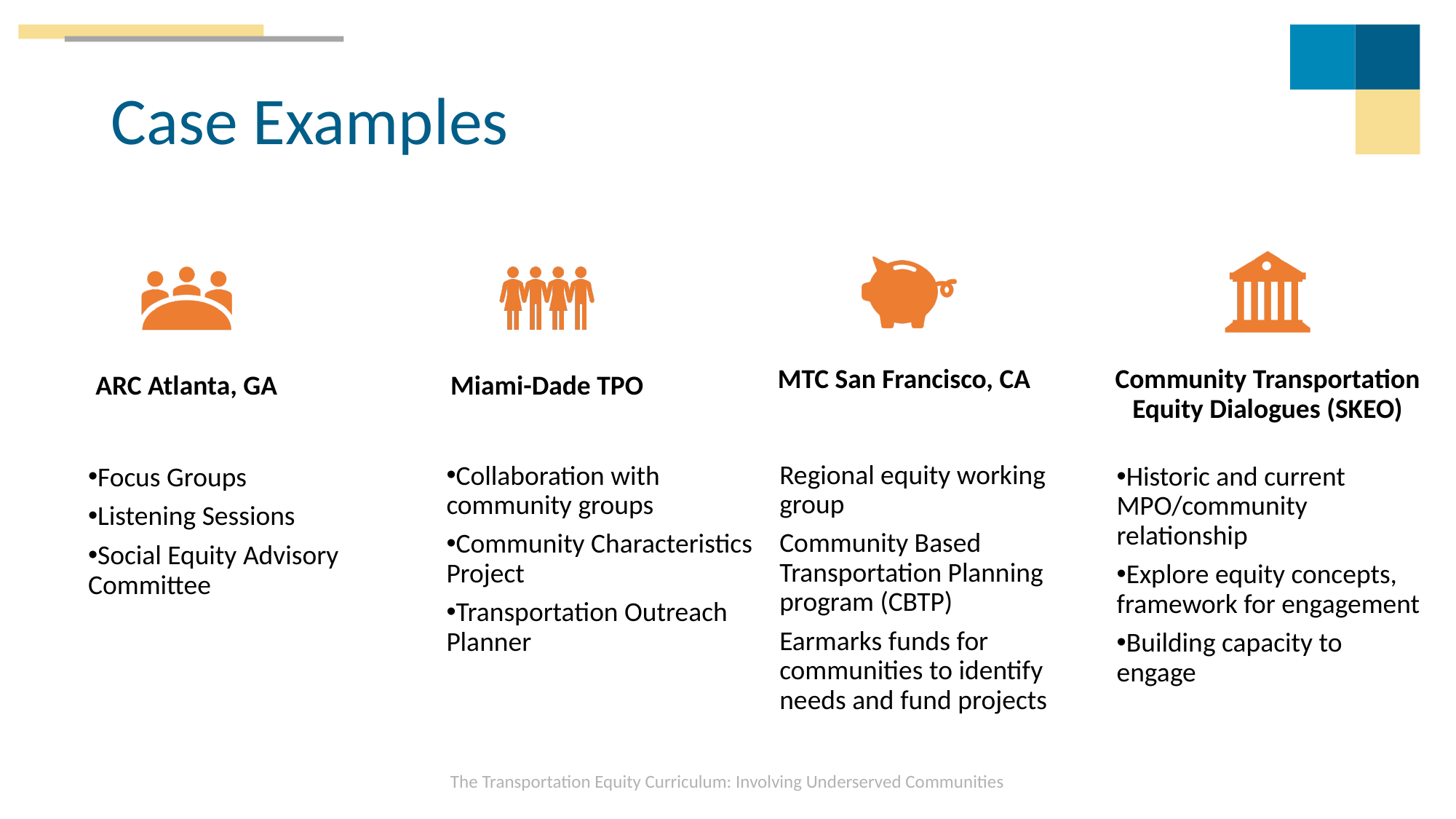

# Case Examples
ARC Atlanta, GA
Focus Groups
Listening Sessions
Social Equity Advisory Committee
Miami-Dade TPO
Collaboration with community groups
Community Characteristics Project
Transportation Outreach Planner
MTC San Francisco, CA
Regional equity working group
Community Based Transportation Planning program (CBTP)
Earmarks funds for communities to identify needs and fund projects
Community Transportation Equity Dialogues (SKEO)
Historic and current MPO/community relationship
Explore equity concepts, framework for engagement
Building capacity to engage
The Transportation Equity Curriculum: Involving Underserved Communities